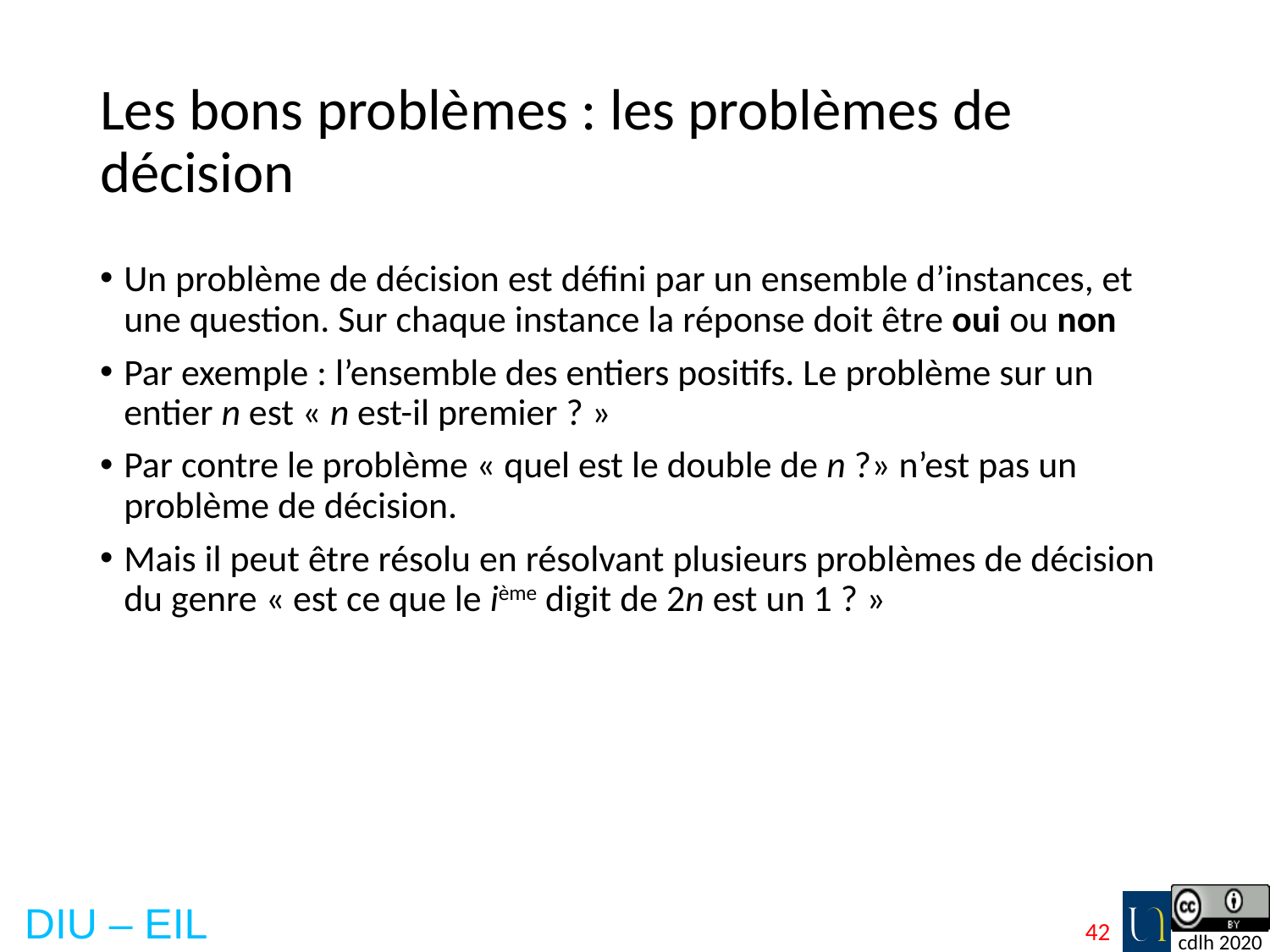

# Les bons problèmes : les problèmes de décision
Un problème de décision est défini par un ensemble d’instances, et une question. Sur chaque instance la réponse doit être oui ou non
Par exemple : l’ensemble des entiers positifs. Le problème sur un entier n est « n est-il premier ? »
Par contre le problème « quel est le double de n ?» n’est pas un problème de décision.
Mais il peut être résolu en résolvant plusieurs problèmes de décision du genre « est ce que le ième digit de 2n est un 1 ? »
42